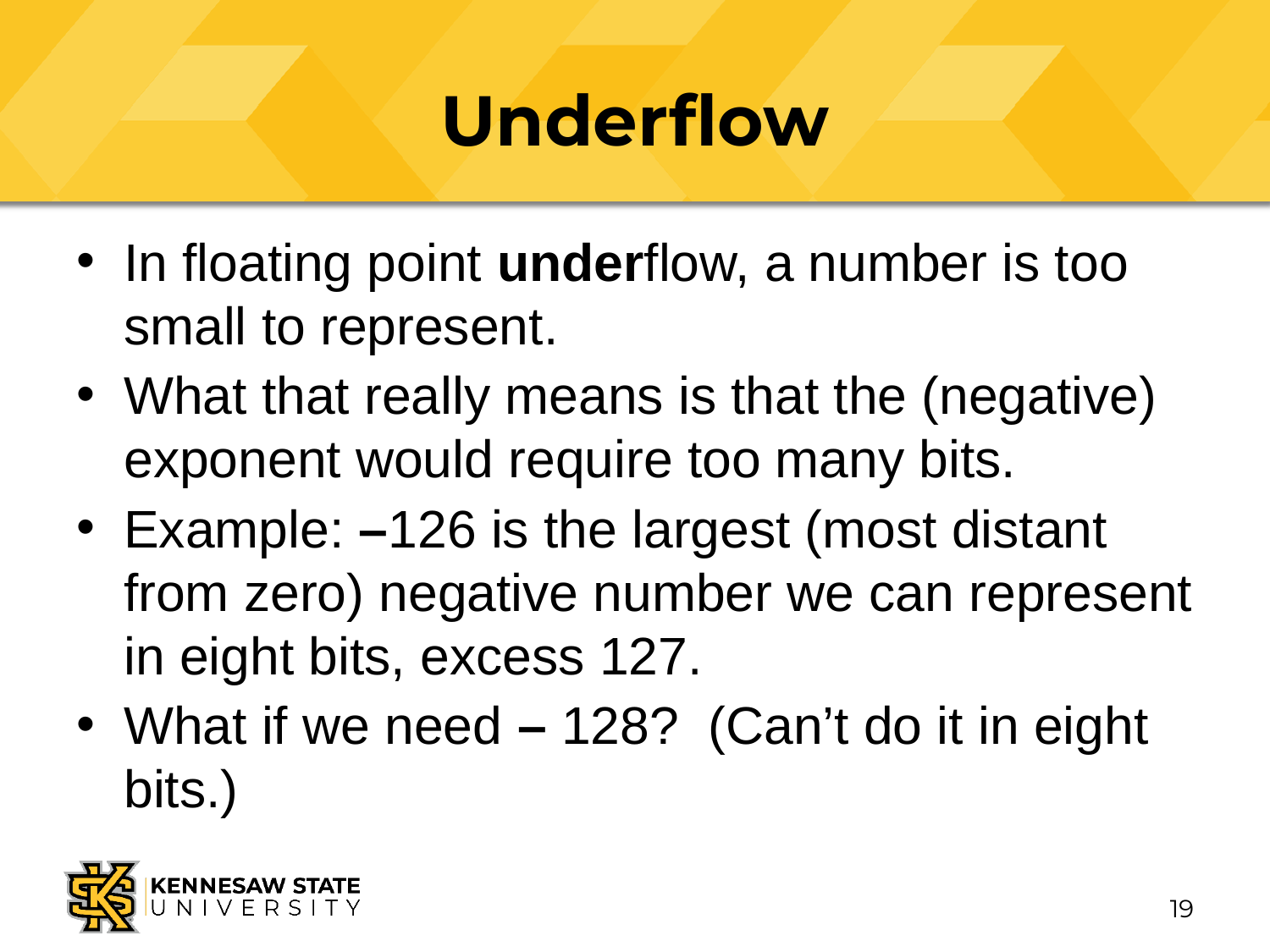

# Underflow
In floating point underflow, a number is too small to represent.
What that really means is that the (negative) exponent would require too many bits.
Example: –126 is the largest (most distant from zero) negative number we can represent in eight bits, excess 127.
What if we need – 128?  (Can’t do it in eight bits.)
19